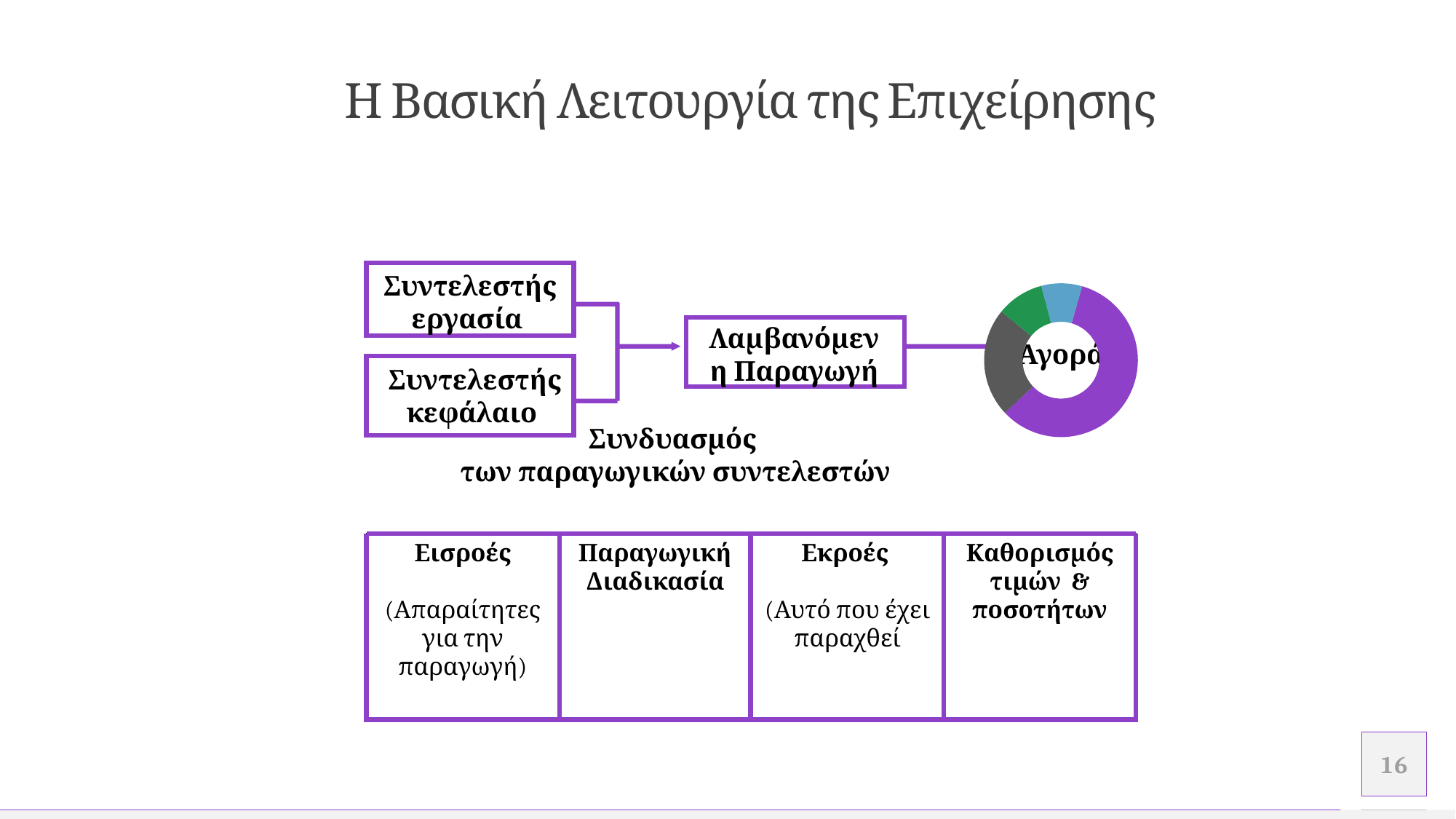

# Η Βασική Λειτουργία της Επιχείρησης

Συντελεστής εργασία

Λαμβανόμενη Παραγωγή

Συντελεστής κεφάλαιο

Συνδυασμός
των παραγωγικών συντελεστών

### Chart

| Category | Πωλήσεις |
|---|---|
| Μέρος 1 | 82000.0 |
| Μέρος 2 | 32000.0 |
| Μέρος 3 | 14000.0 |
| Μέρος 4 | 12000.0 |

Αγορά
| Εισροές (Απαραίτητες για την παραγωγή) | Παραγωγική Διαδικασία | Εκροές (Αυτό που έχει παραχθεί | Καθορισμός τιμών & ποσοτήτων |
| --- | --- | --- | --- |
.
.
16
Προσθέστε υποσέλιδο